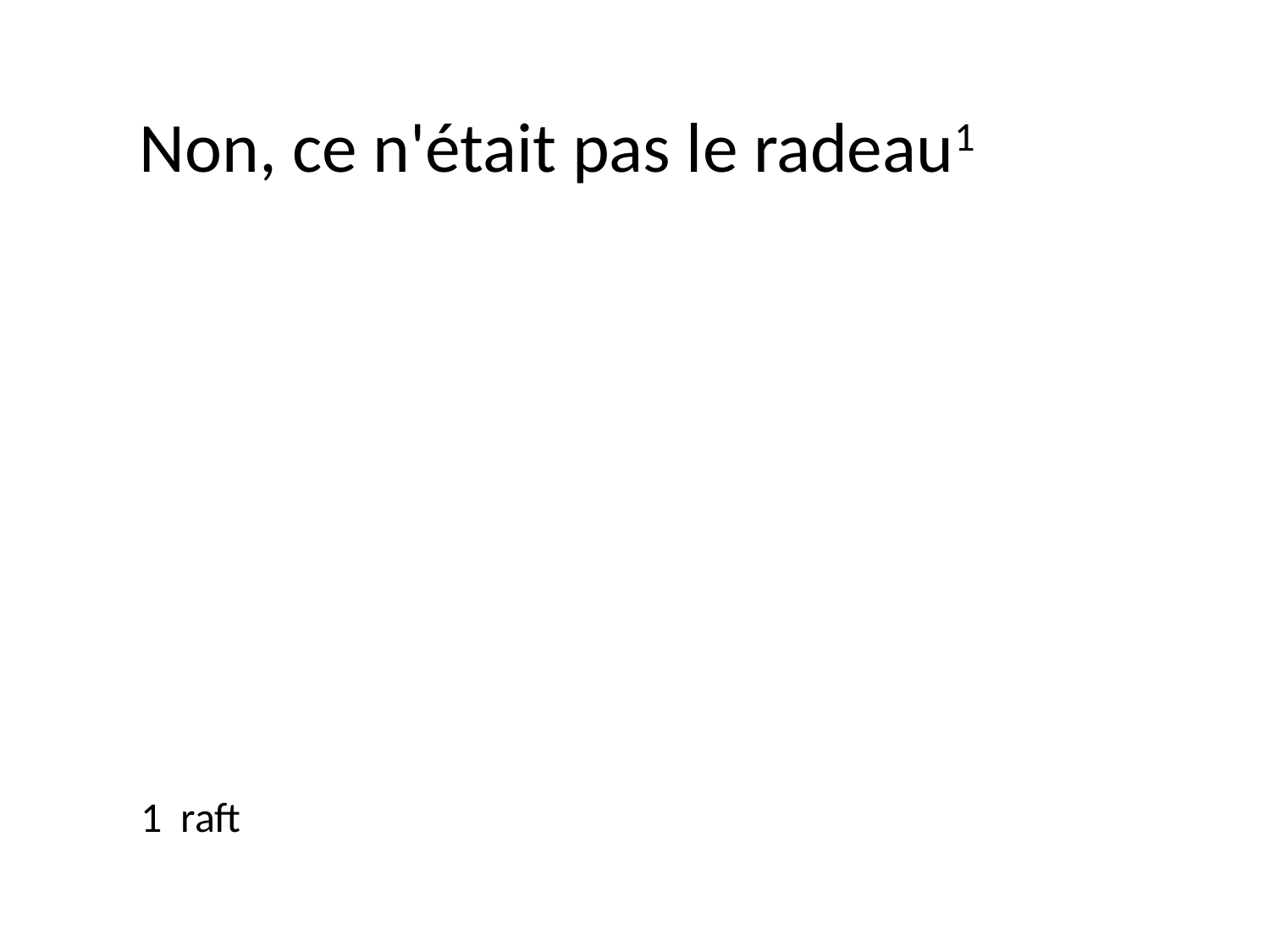

Non, ce n'était pas le radeau1
1  raft